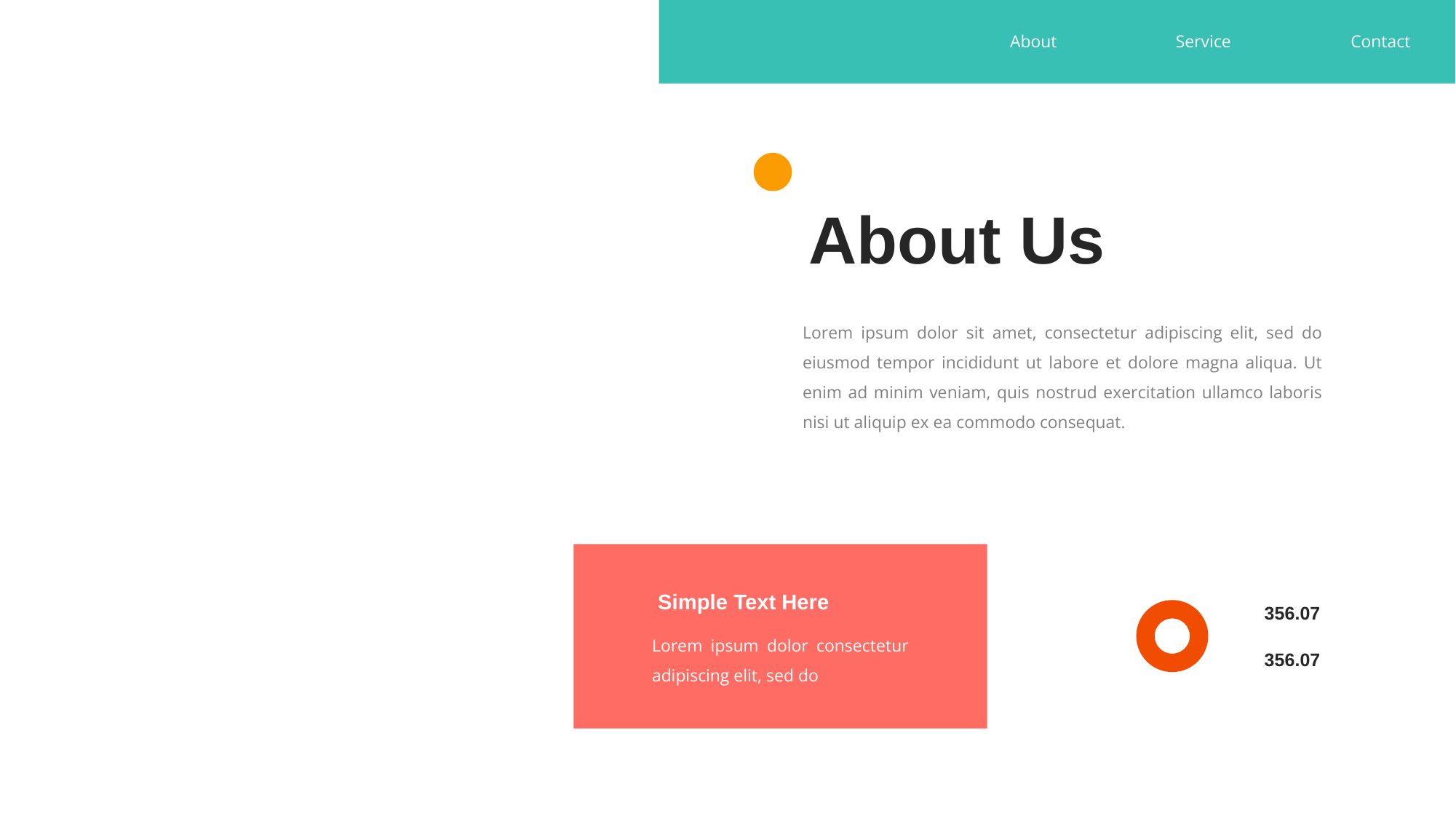

About
Service
Contact

About Us
Lorem ipsum dolor sit amet, consectetur adipiscing elit, sed do eiusmod tempor incididunt ut labore et dolore magna aliqua. Ut enim ad minim veniam, quis nostrud exercitation ullamco laboris nisi ut aliquip ex ea commodo consequat.

Simple Text Here
356.07

Lorem ipsum dolor consectetur adipiscing elit, sed do
356.07